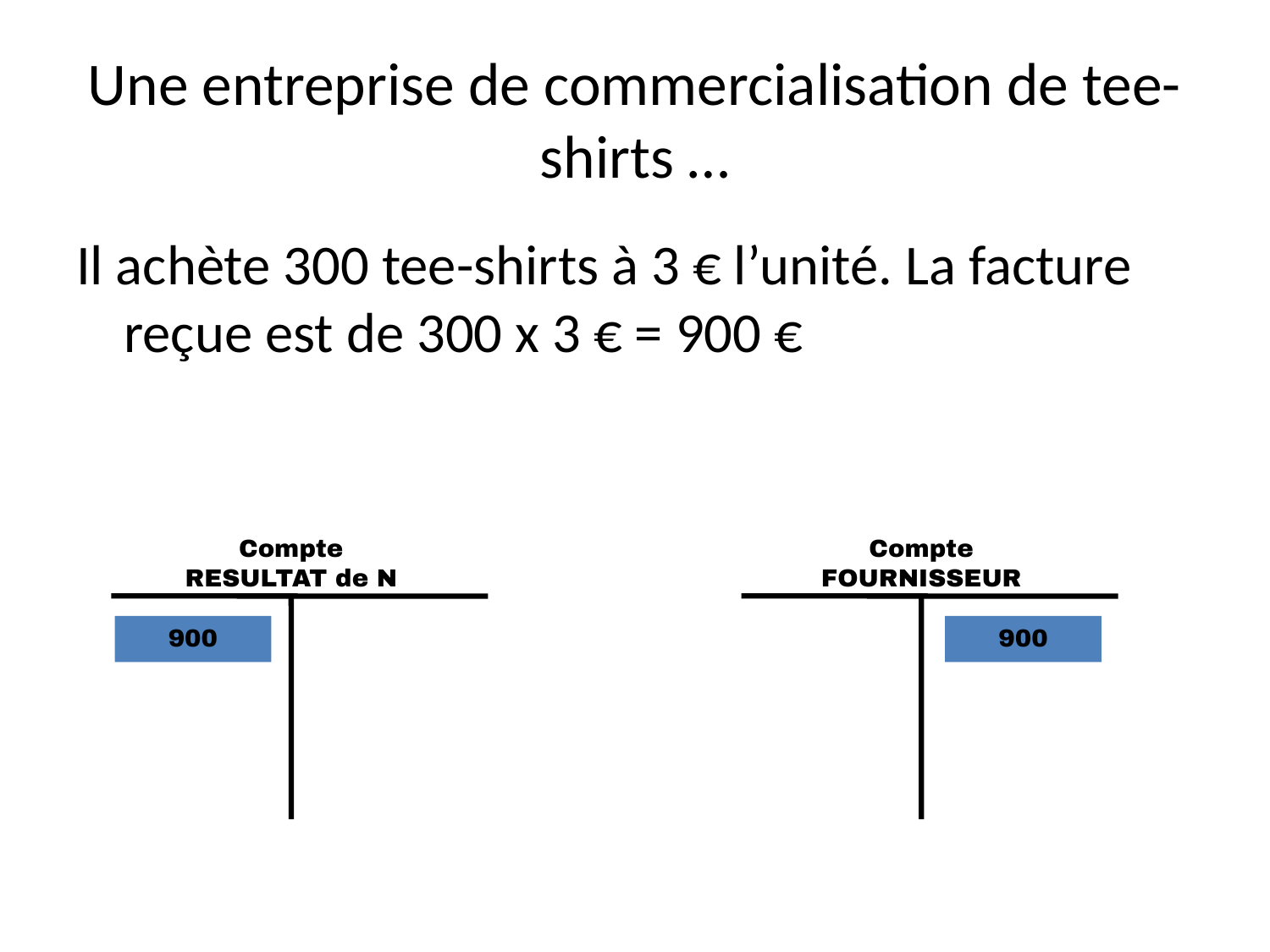

# Une entreprise de commercialisation de tee-shirts …
Il achète 300 tee-shirts à 3 € l’unité. La facture reçue est de 300 x 3 € = 900 €
Compte
RESULTAT de N

Compte
FOURNISSEUR

900
900